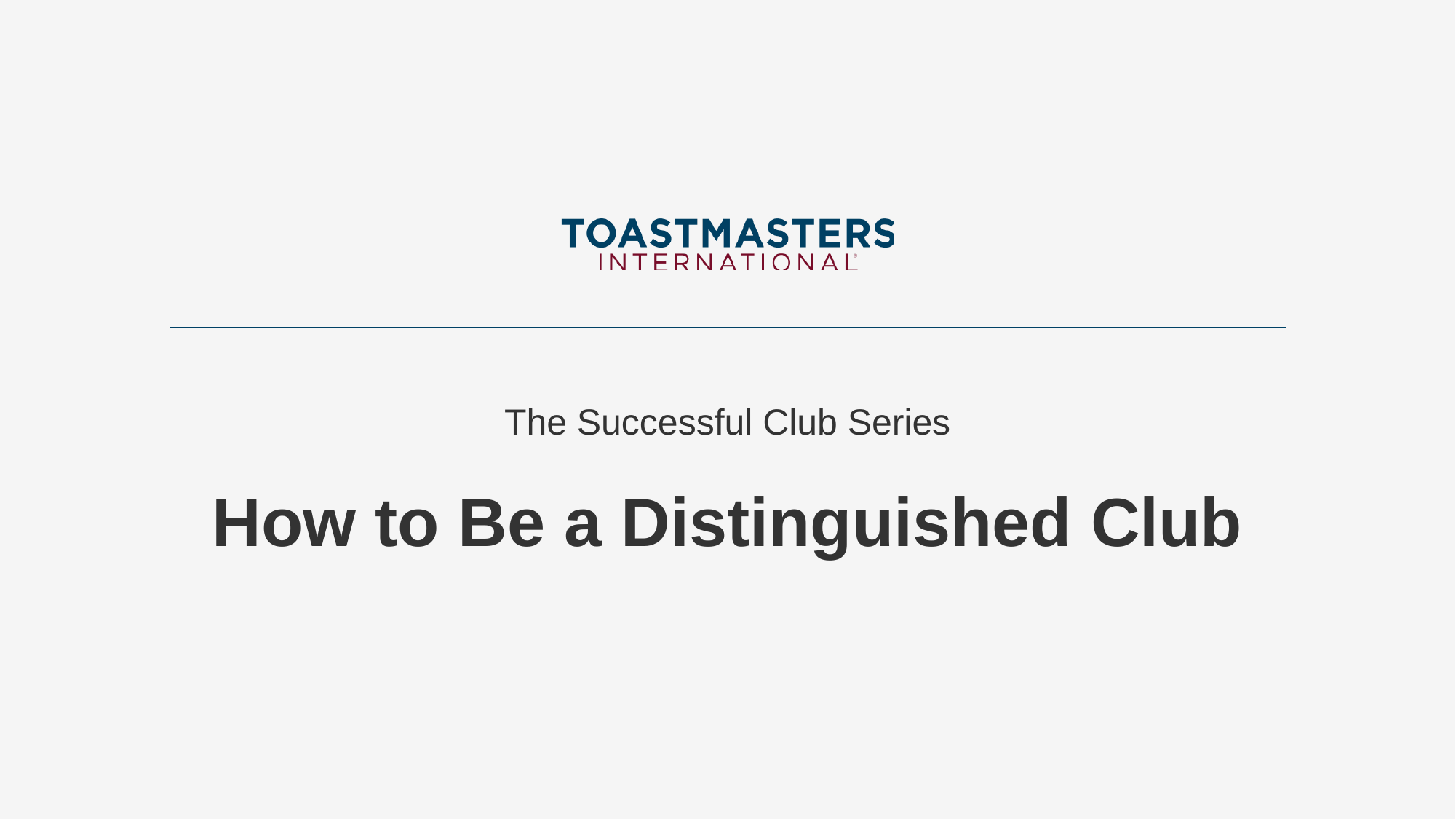

The Successful Club Series
# How to Be a Distinguished Club